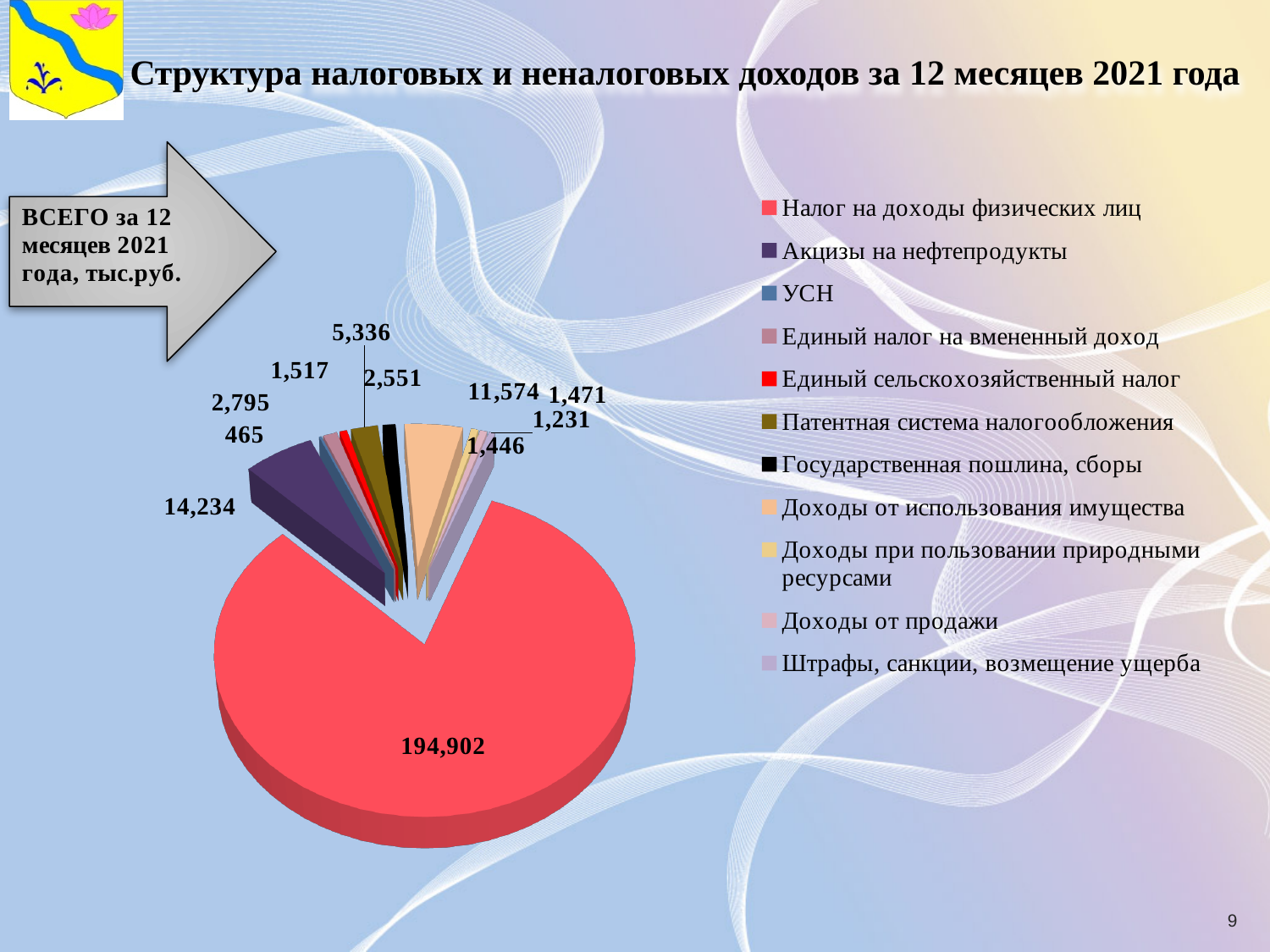

[unsupported chart]

# Структура налоговых и неналоговых доходов за 12 месяцев 2021 года

9